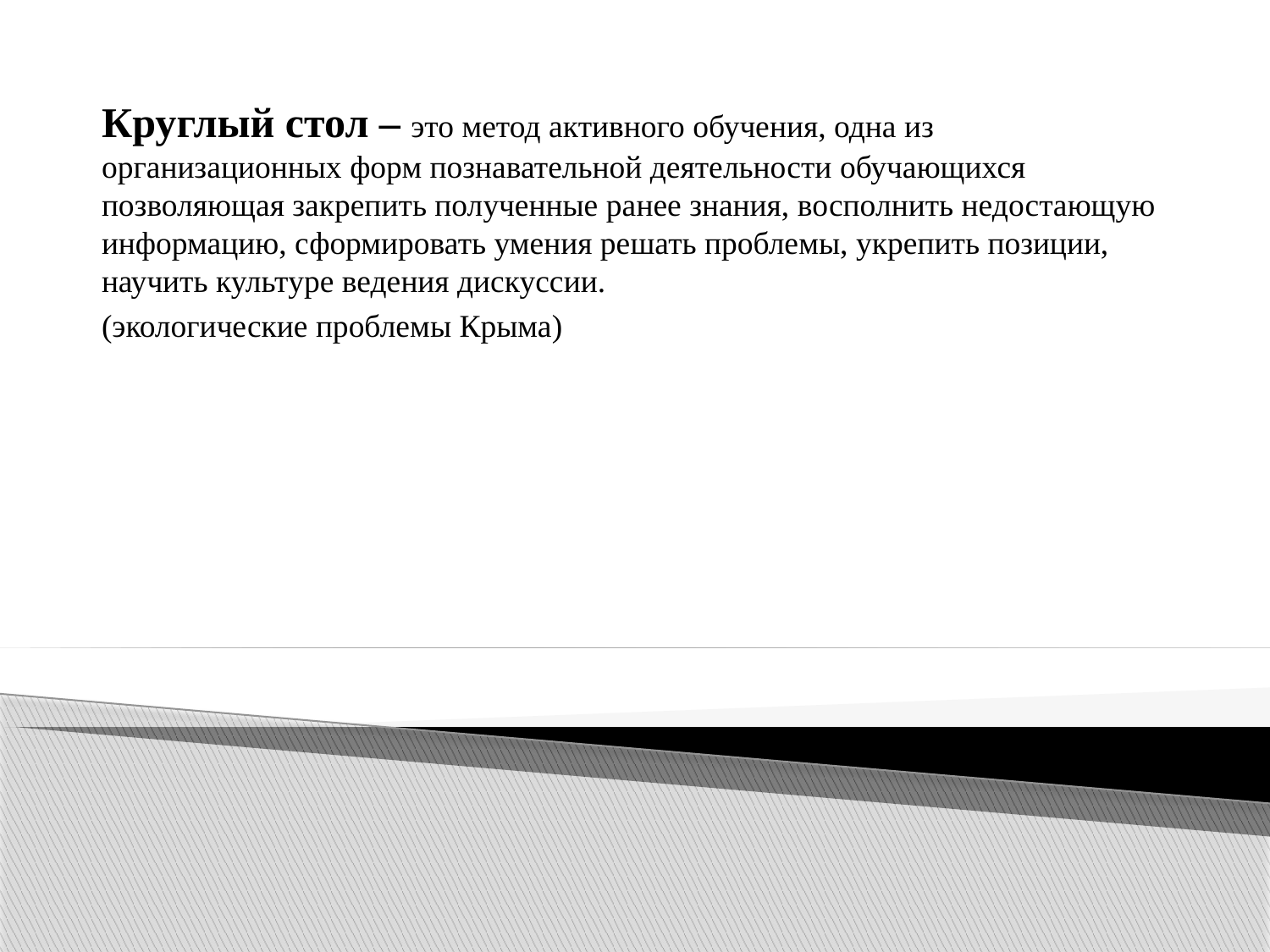

Круглый стол – это метод активного обучения, одна из организационных форм познавательной деятельности обучающихся позволяющая закрепить полученные ранее знания, восполнить недостающую информацию, сформировать умения решать проблемы, укрепить позиции, научить культуре ведения дискуссии.
(экологические проблемы Крыма)